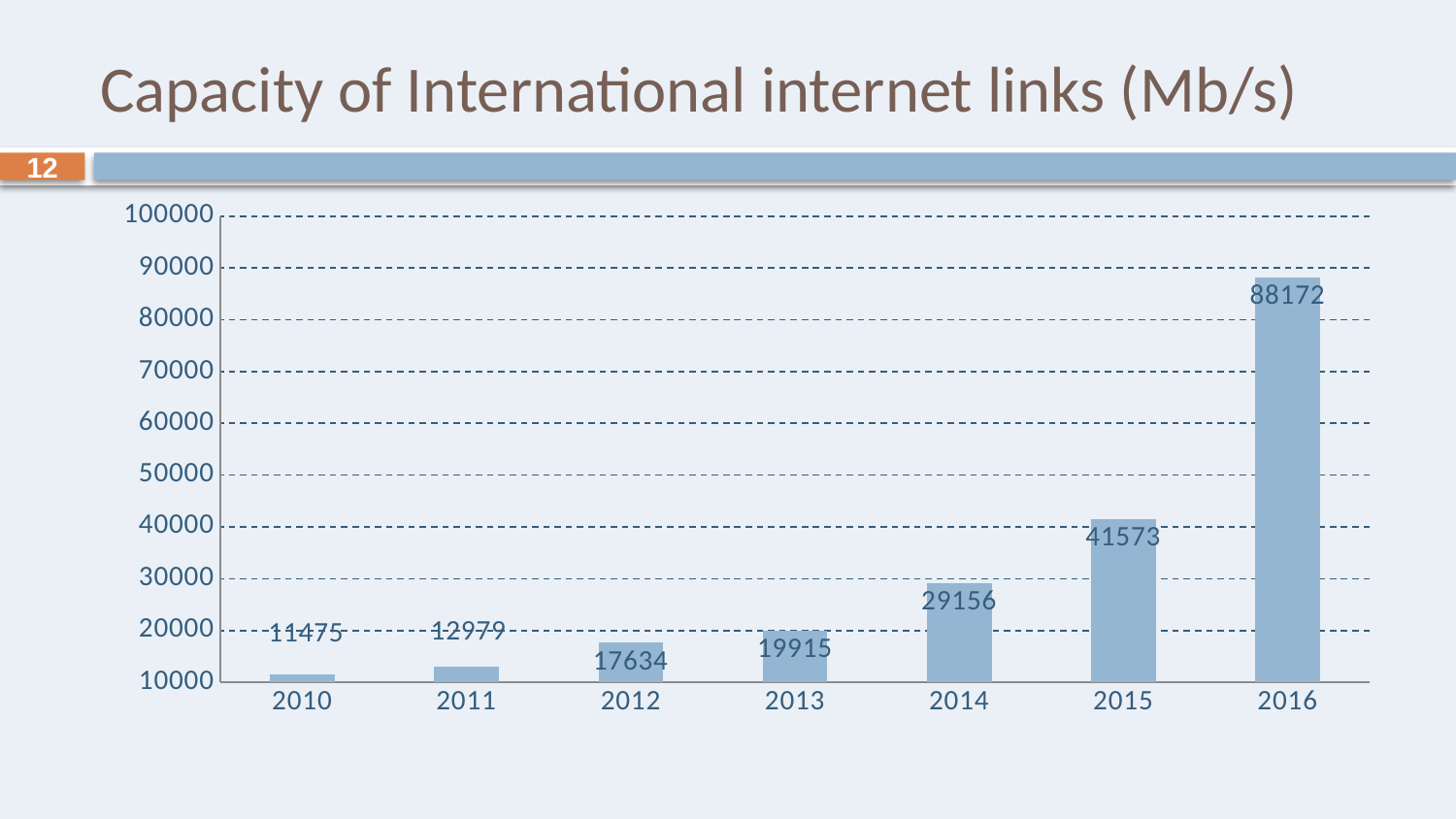

# Capacity of International internet links (Mb/s)
12

### Chart

| Category |  |
|---|---|
| 2010 | 11475.0 |
| 2011 | 12979.0 |
| 2012 | 17634.0 |
| 2013 | 19915.0 |
| 2014 | 29156.0 |
| 2015 | 41573.0 |
| 2016 | 88172.0 |